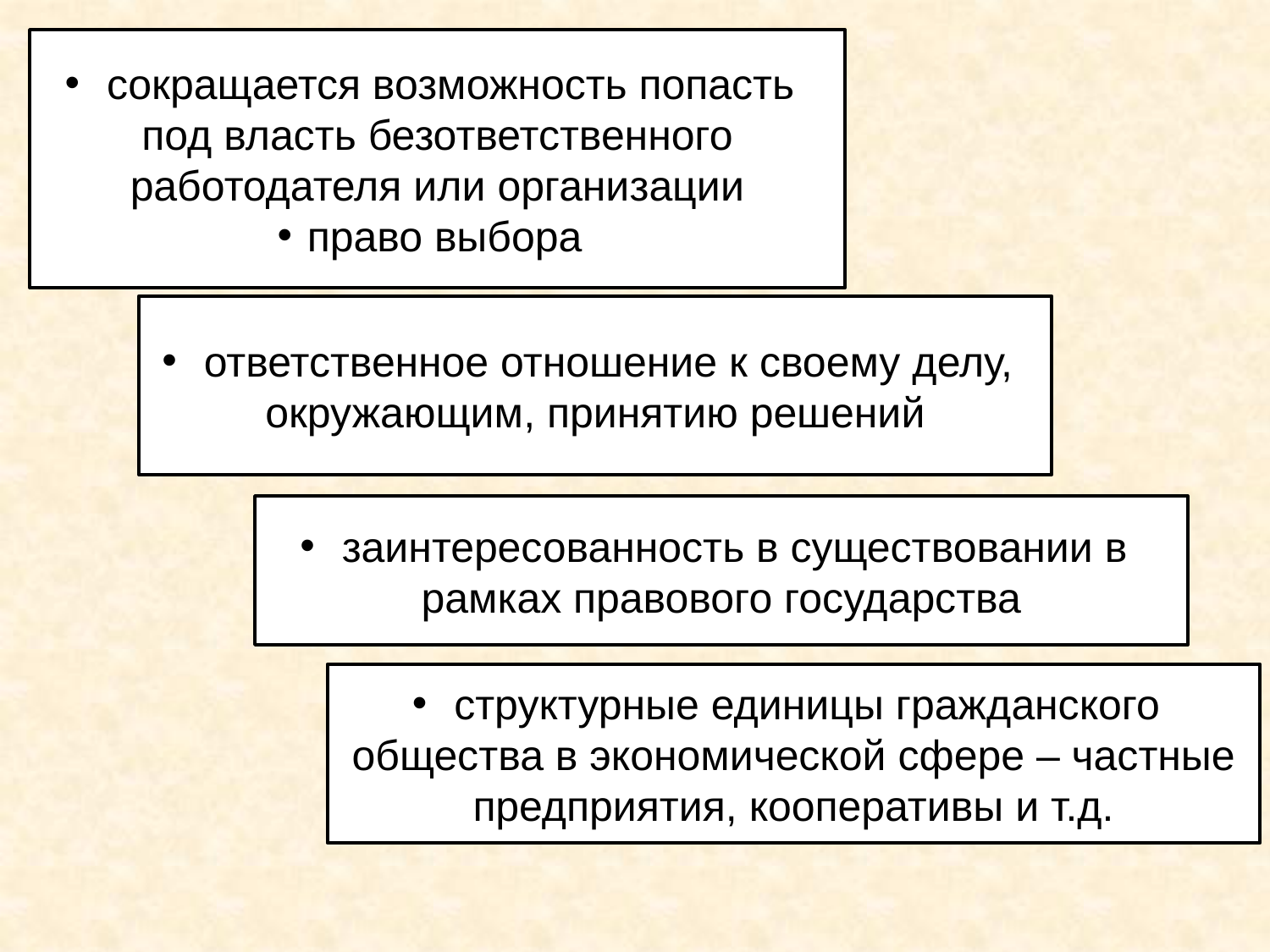

сокращается возможность попасть под власть безответственного работодателя или организации
право выбора
 ответственное отношение к своему делу, окружающим, принятию решений
 заинтересованность в существовании в рамках правового государства
 структурные единицы гражданского общества в экономической сфере – частные предприятия, кооперативы и т.д.